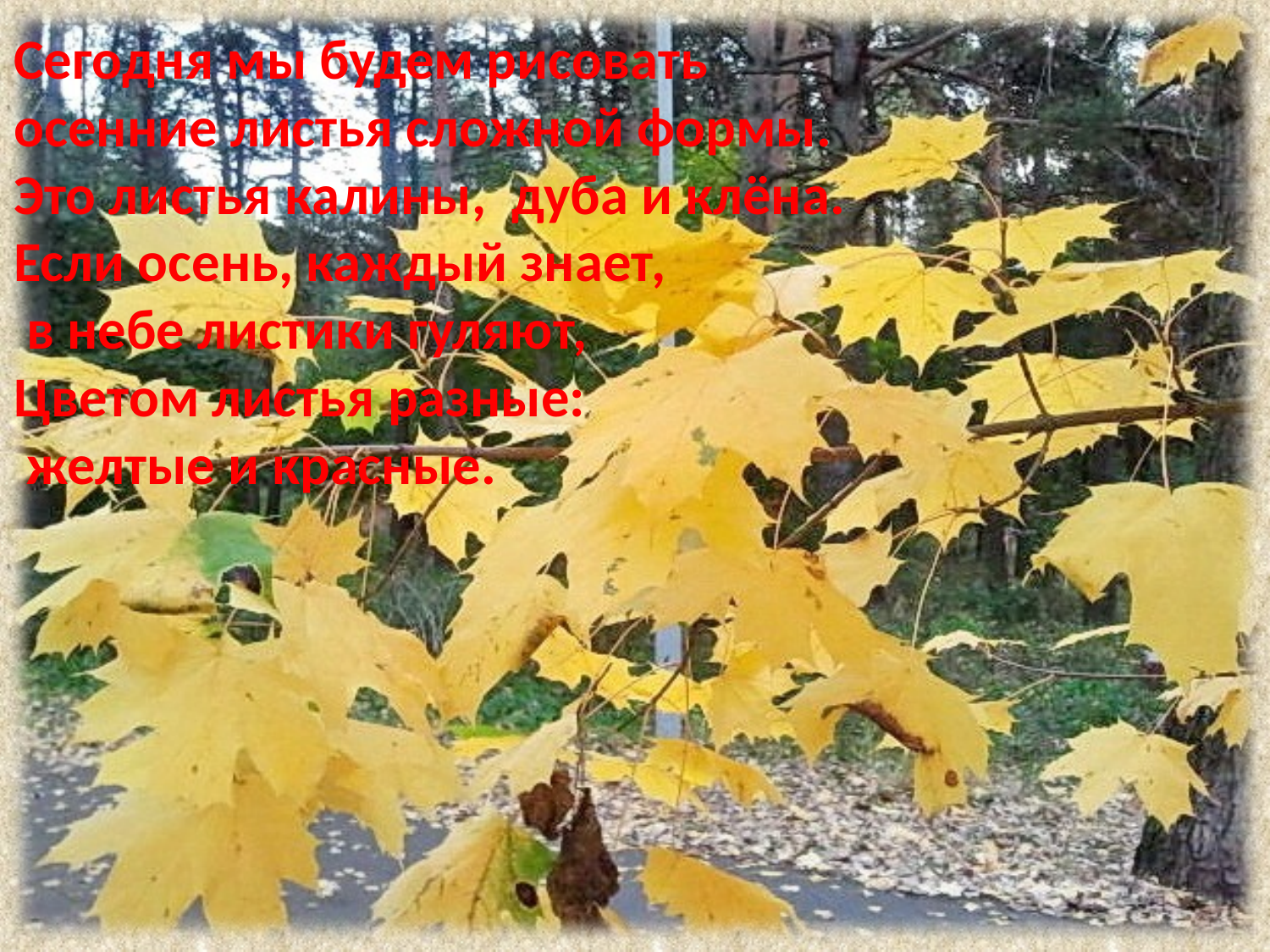

Сегодня мы будем рисовать осенние листья сложной формы. Это листья калины,  дуба и клёна.
Если осень, каждый знает,
 в небе листики гуляют,
Цветом листья разные:
 желтые и красные.